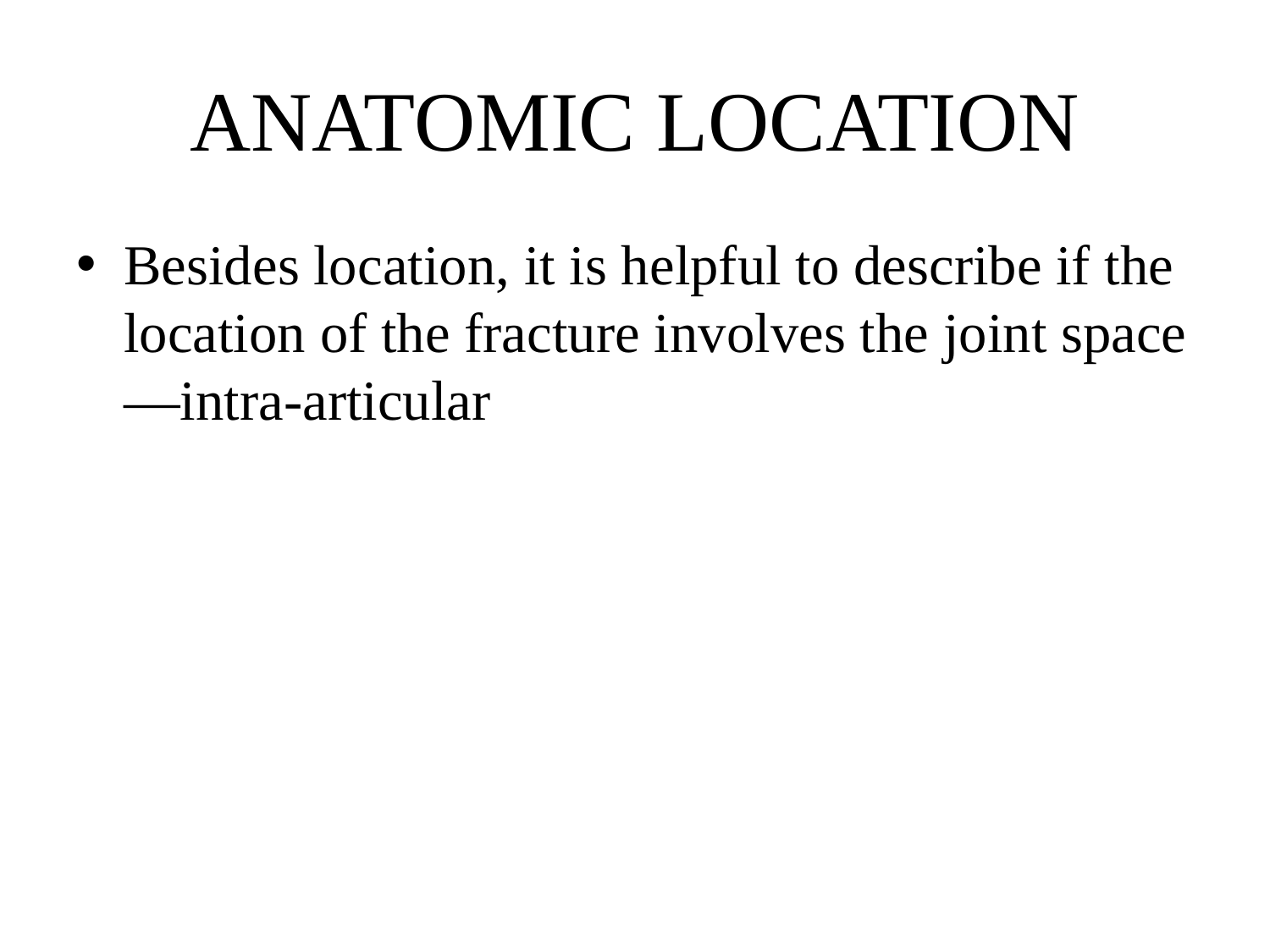

# ANATOMIC LOCATION
Besides location, it is helpful to describe if the location of the fracture involves the joint space—intra-articular